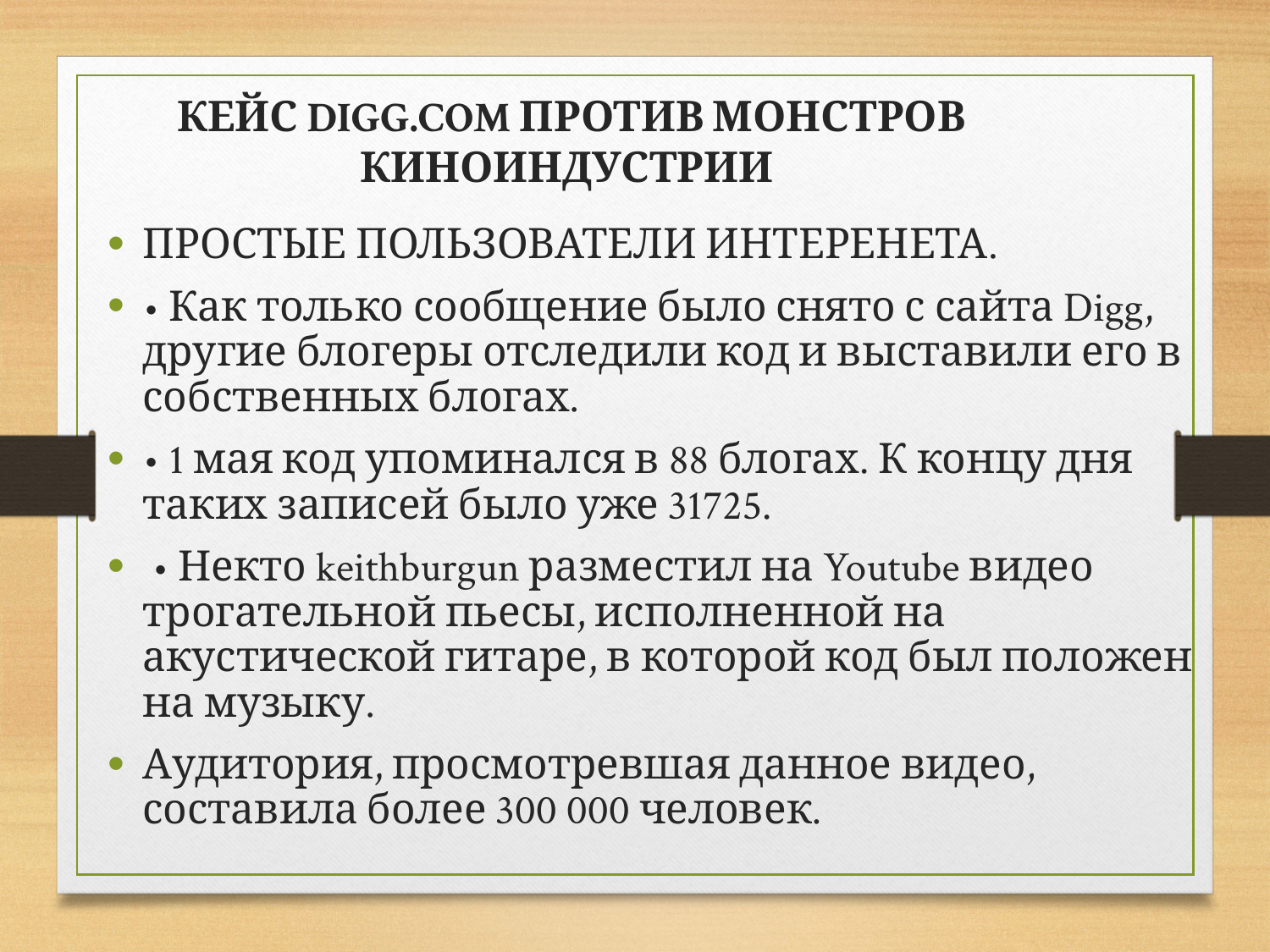

КЕЙС DIGG.COM ПРОТИВ МОНСТРОВ КИНОИНДУСТРИИ
ПРОСТЫЕ ПОЛЬЗОВАТЕЛИ ИНТЕРЕНЕТА.
• Как только сообщение было снято с сайта Digg, другие блогеры отследили код и выставили его в собственных блогах.
• 1 мая код упоминался в 88 блогах. К концу дня таких записей было уже 31725.
 • Некто keithburgun разместил на Youtube видео трогательной пьесы, исполненной на акустической гитаре, в которой код был положен на музыку.
Аудитория, просмотревшая данное видео, составила более 300 000 человек.